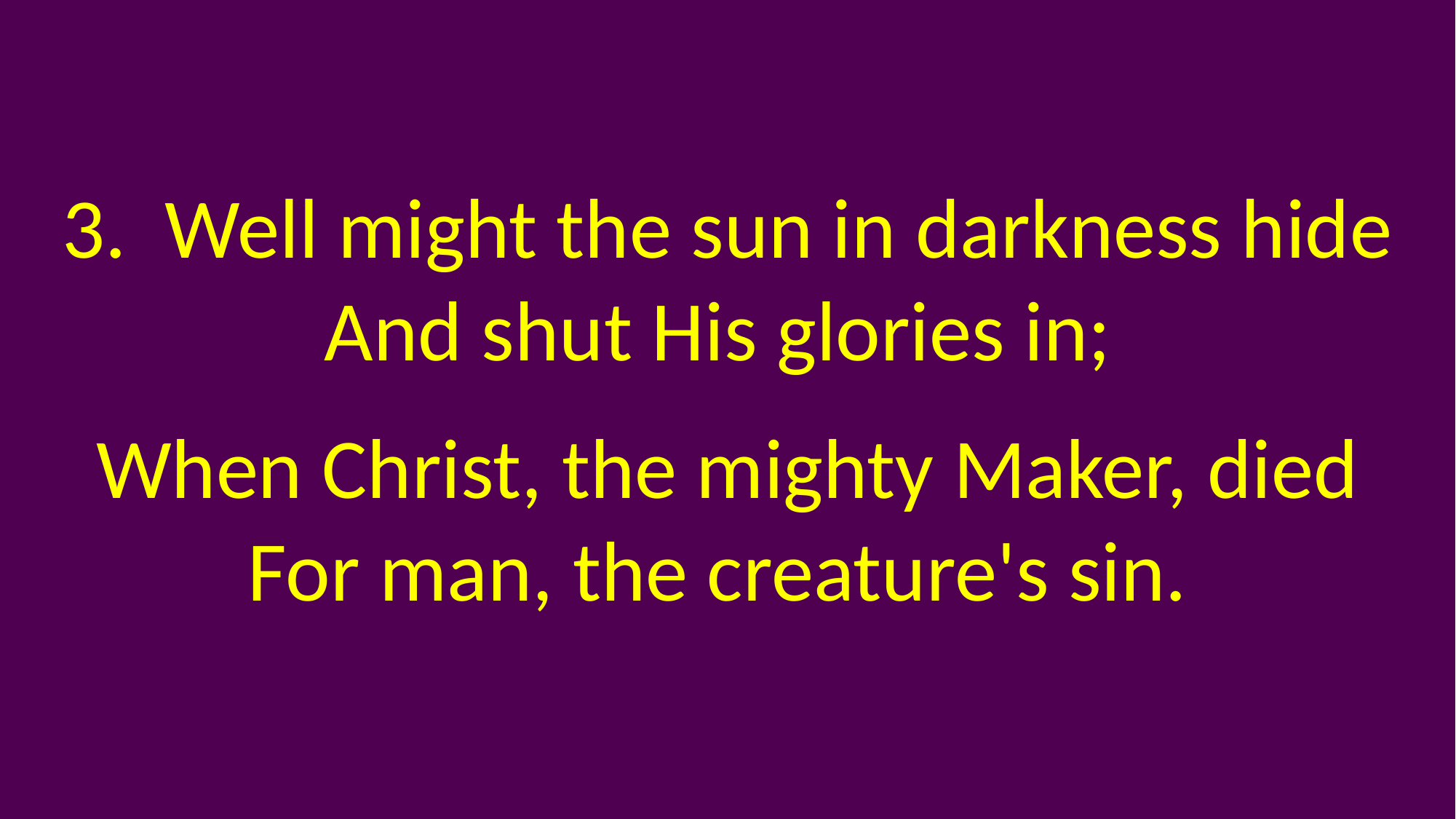

3.  Well might the sun in darkness hide
And shut His glories in;
When Christ, the mighty Maker, died
For man, the creature's sin.